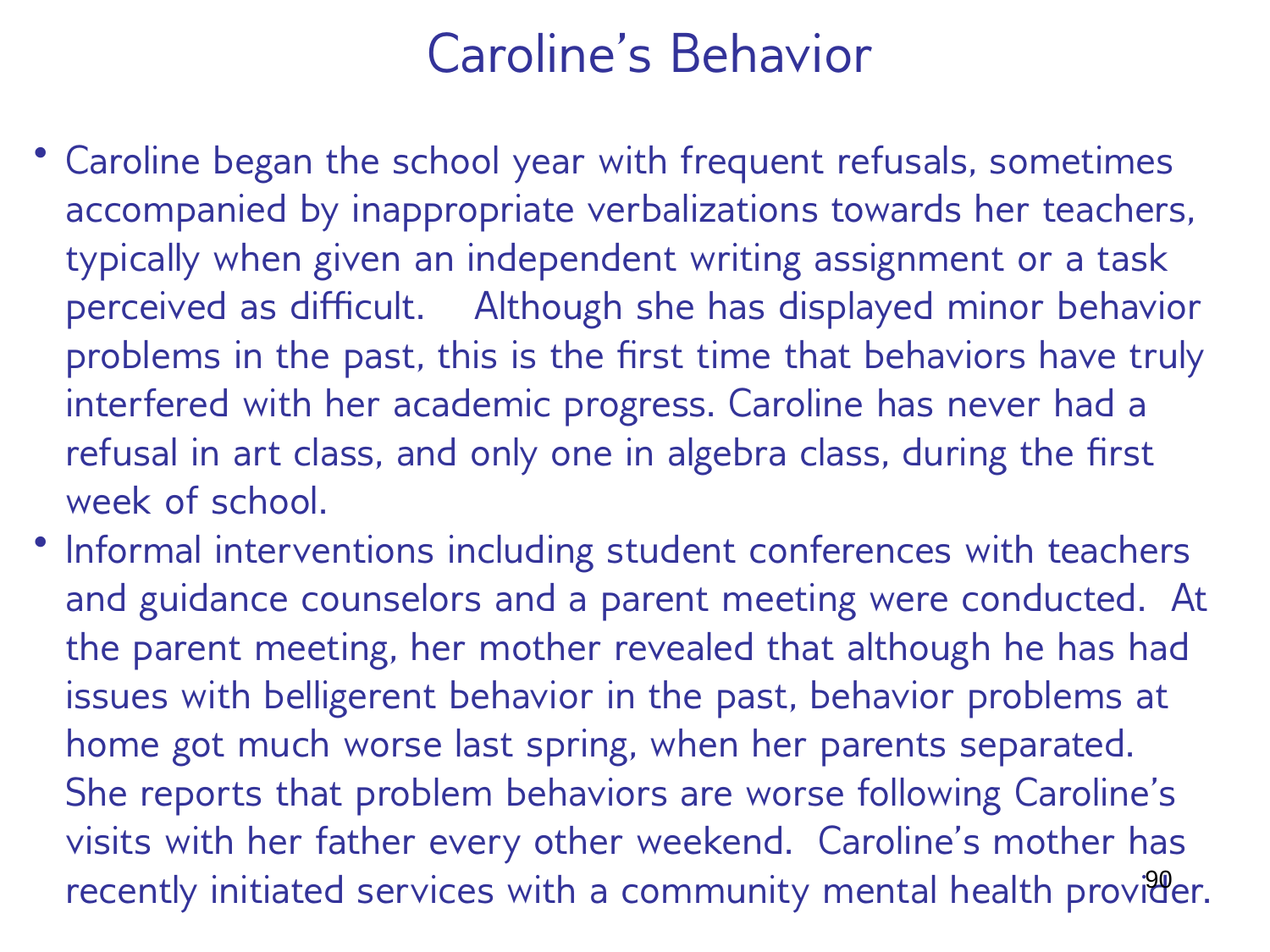

# Caroline’s Behavior
Caroline began the school year with frequent refusals, sometimes accompanied by inappropriate verbalizations towards her teachers, typically when given an independent writing assignment or a task perceived as difficult.    Although she has displayed minor behavior problems in the past, this is the first time that behaviors have truly interfered with her academic progress. Caroline has never had a refusal in art class, and only one in algebra class, during the first week of school.
Informal interventions including student conferences with teachers and guidance counselors and a parent meeting were conducted.  At the parent meeting, her mother revealed that although he has had issues with belligerent behavior in the past, behavior problems at home got much worse last spring, when her parents separated.  She reports that problem behaviors are worse following Caroline’s visits with her father every other weekend.  Caroline’s mother has recently initiated services with a community mental health provider.

90